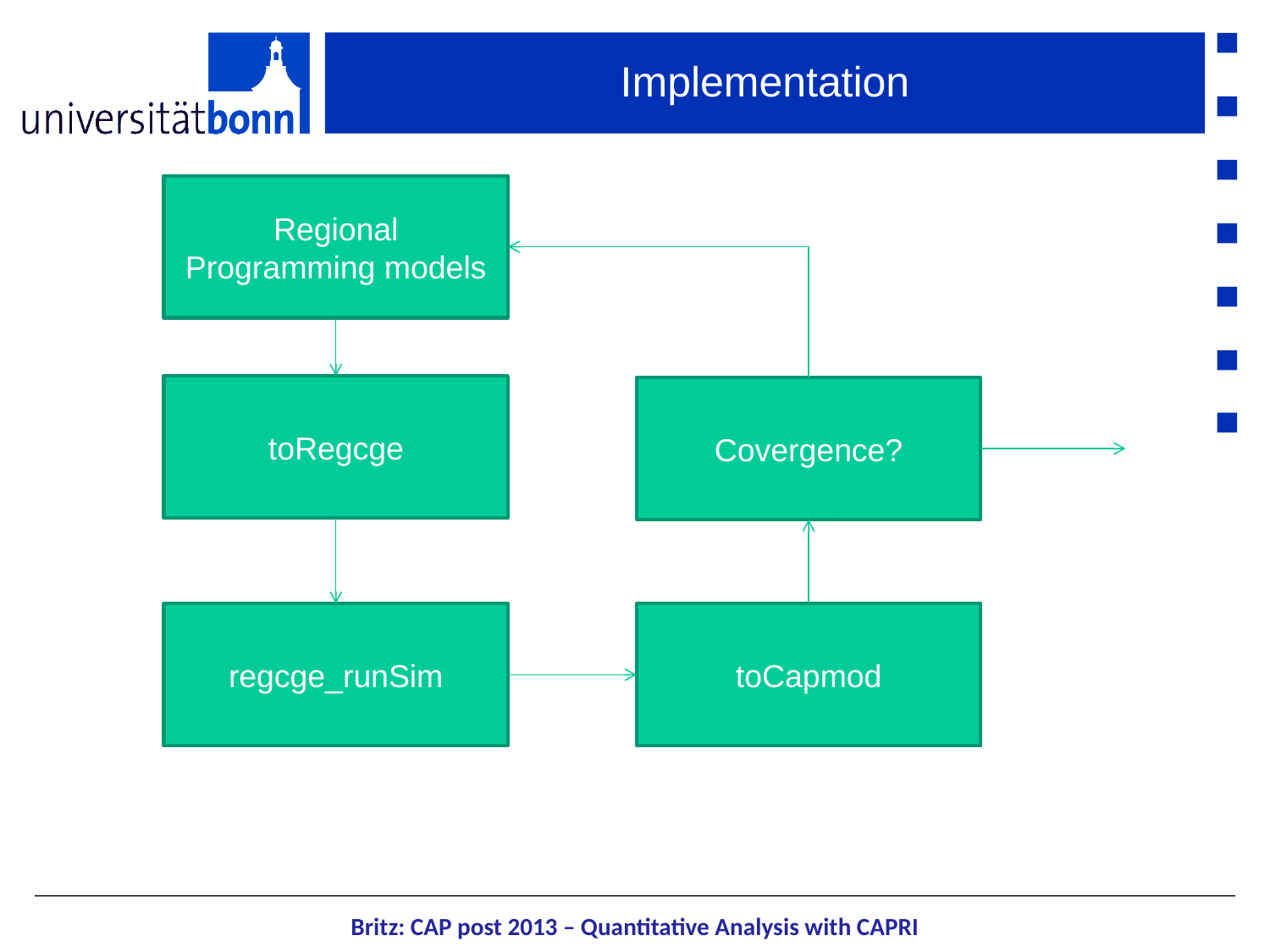

# Implementation
Regional
Programming models
toRegcge
Covergence?
regcge_runSim
toCapmod
Britz: CAP post 2013 – Quantitative Analysis with CAPRI